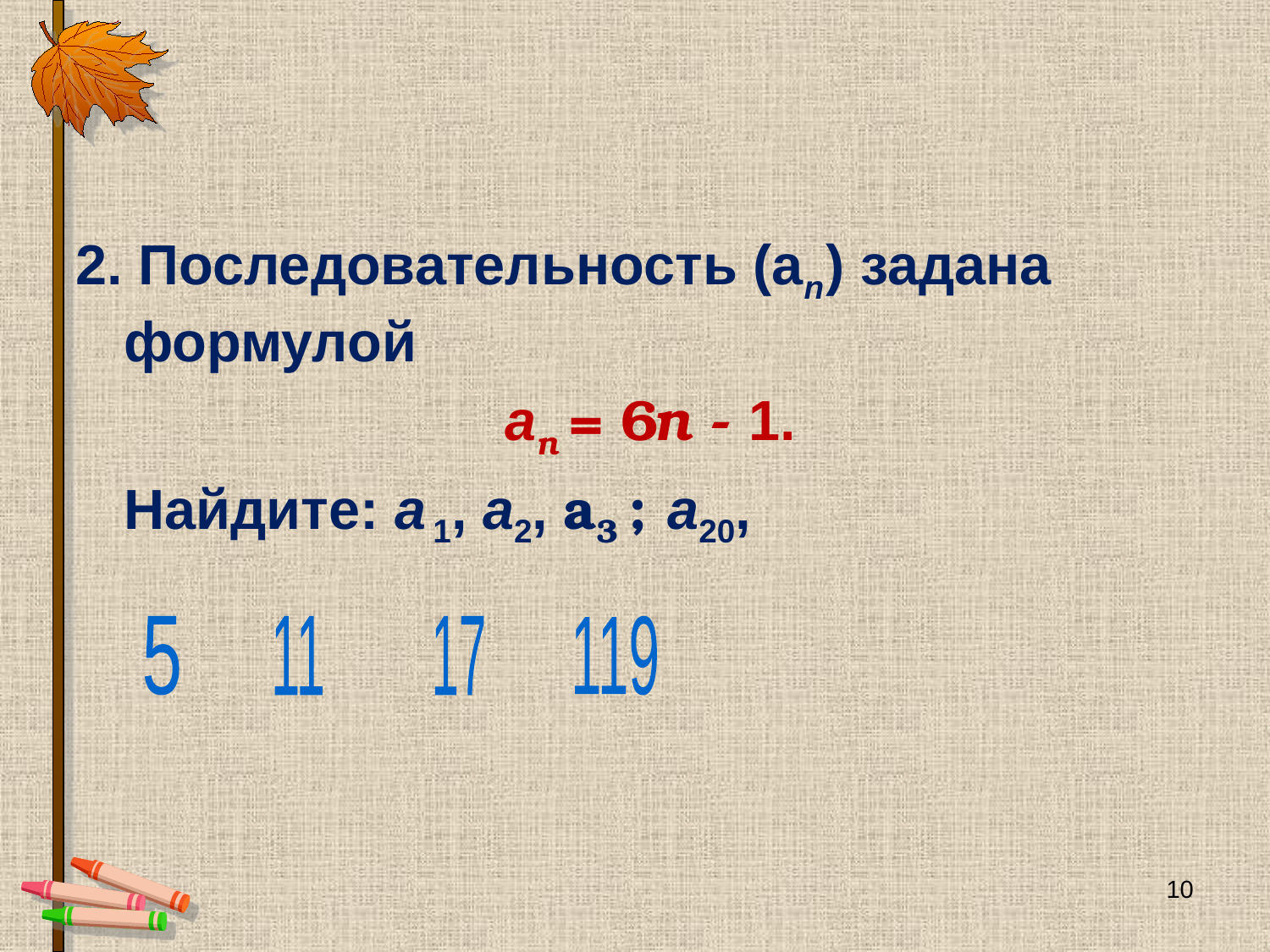

2. Последовательность (аn) задана формулой
				аn = 6n - 1.
	Найдите: a1, а2, a3 ; а20,
5
11
17
119
10